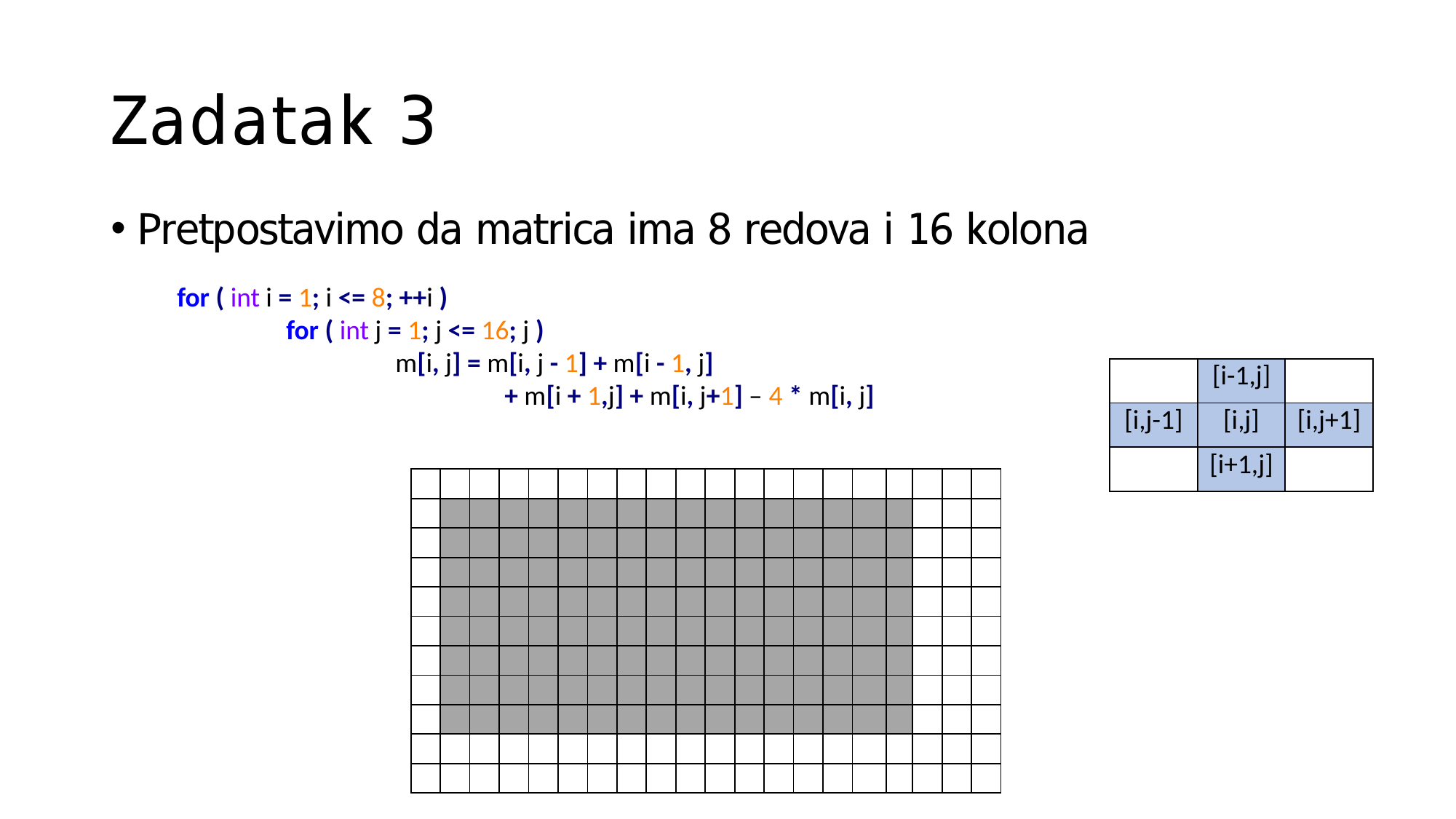

# Zadatak 3
Pretpostavimo da matrica ima 8 redova i 16 kolona
for ( int i = 1; i <= 8; ++i )
	for ( int j = 1; j <= 16; j )
		m[i, j] = m[i, j - 1] + m[i - 1, j]
			+ m[i + 1,j] + m[i, j+1] – 4 * m[i, j]
|  | [i-1,j] |  |
| --- | --- | --- |
| [i,j-1] | [i,j] | [i,j+1] |
|  | [i+1,j] |  |
|  |  |  |  |  |  |  |  |  |  |  |  |  |  |  |  |  |  |  |  |
| --- | --- | --- | --- | --- | --- | --- | --- | --- | --- | --- | --- | --- | --- | --- | --- | --- | --- | --- | --- |
|  |  |  |  |  |  |  |  |  |  |  |  |  |  |  |  |  |  |  |  |
|  |  |  |  |  |  |  |  |  |  |  |  |  |  |  |  |  |  |  |  |
|  |  |  |  |  |  |  |  |  |  |  |  |  |  |  |  |  |  |  |  |
|  |  |  |  |  |  |  |  |  |  |  |  |  |  |  |  |  |  |  |  |
|  |  |  |  |  |  |  |  |  |  |  |  |  |  |  |  |  |  |  |  |
|  |  |  |  |  |  |  |  |  |  |  |  |  |  |  |  |  |  |  |  |
|  |  |  |  |  |  |  |  |  |  |  |  |  |  |  |  |  |  |  |  |
|  |  |  |  |  |  |  |  |  |  |  |  |  |  |  |  |  |  |  |  |
|  |  |  |  |  |  |  |  |  |  |  |  |  |  |  |  |  |  |  |  |
|  |  |  |  |  |  |  |  |  |  |  |  |  |  |  |  |  |  |  |  |